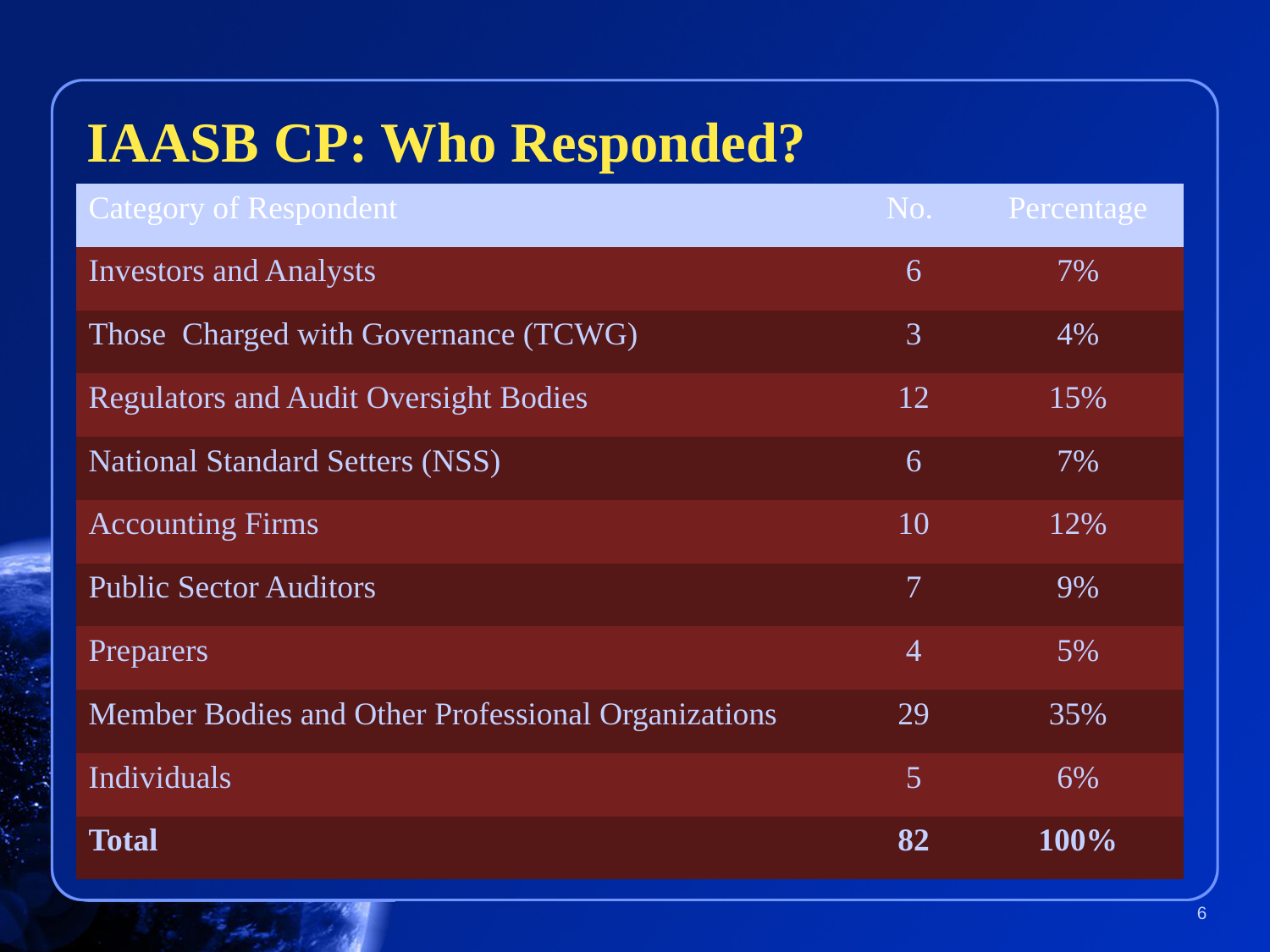

#
IAASB CP: Who Responded?

| Category of Respondent | No. | Percentage |
| --- | --- | --- |
| Investors and Analysts | 6 | 7% |
| Those Charged with Governance (TCWG) | 3 | 4% |
| Regulators and Audit Oversight Bodies | 12 | 15% |
| National Standard Setters (NSS) | 6 | 7% |
| Accounting Firms | 10 | 12% |
| Public Sector Auditors | 7 | 9% |
| Preparers | 4 | 5% |
| Member Bodies and Other Professional Organizations | 29 | 35% |
| Individuals | 5 | 6% |
| Total | 82 | 100% |
6